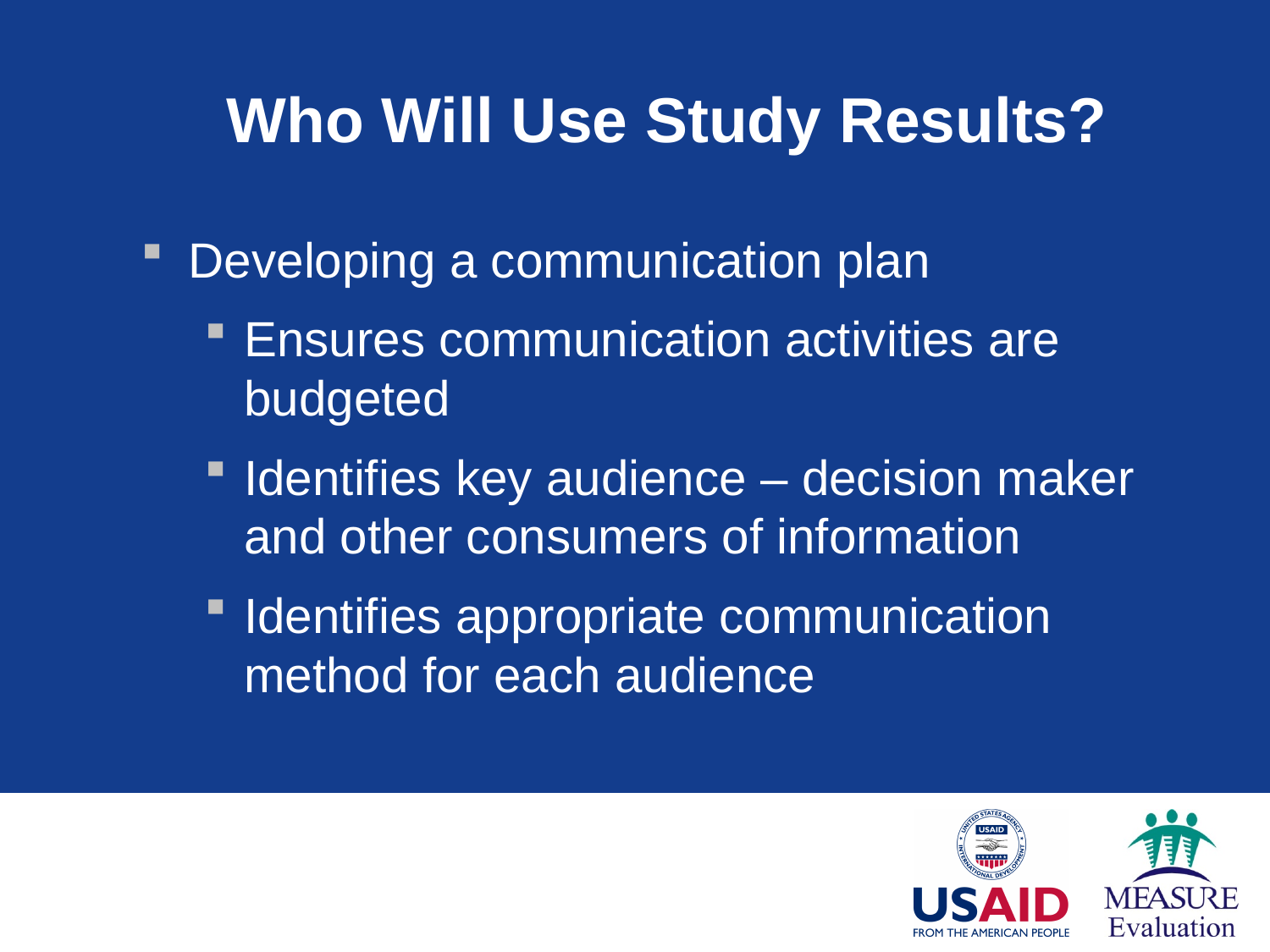

# Who Will Use Study Results?
Developing a communication plan
Ensures communication activities are budgeted
Identifies key audience – decision maker and other consumers of information
Identifies appropriate communication method for each audience